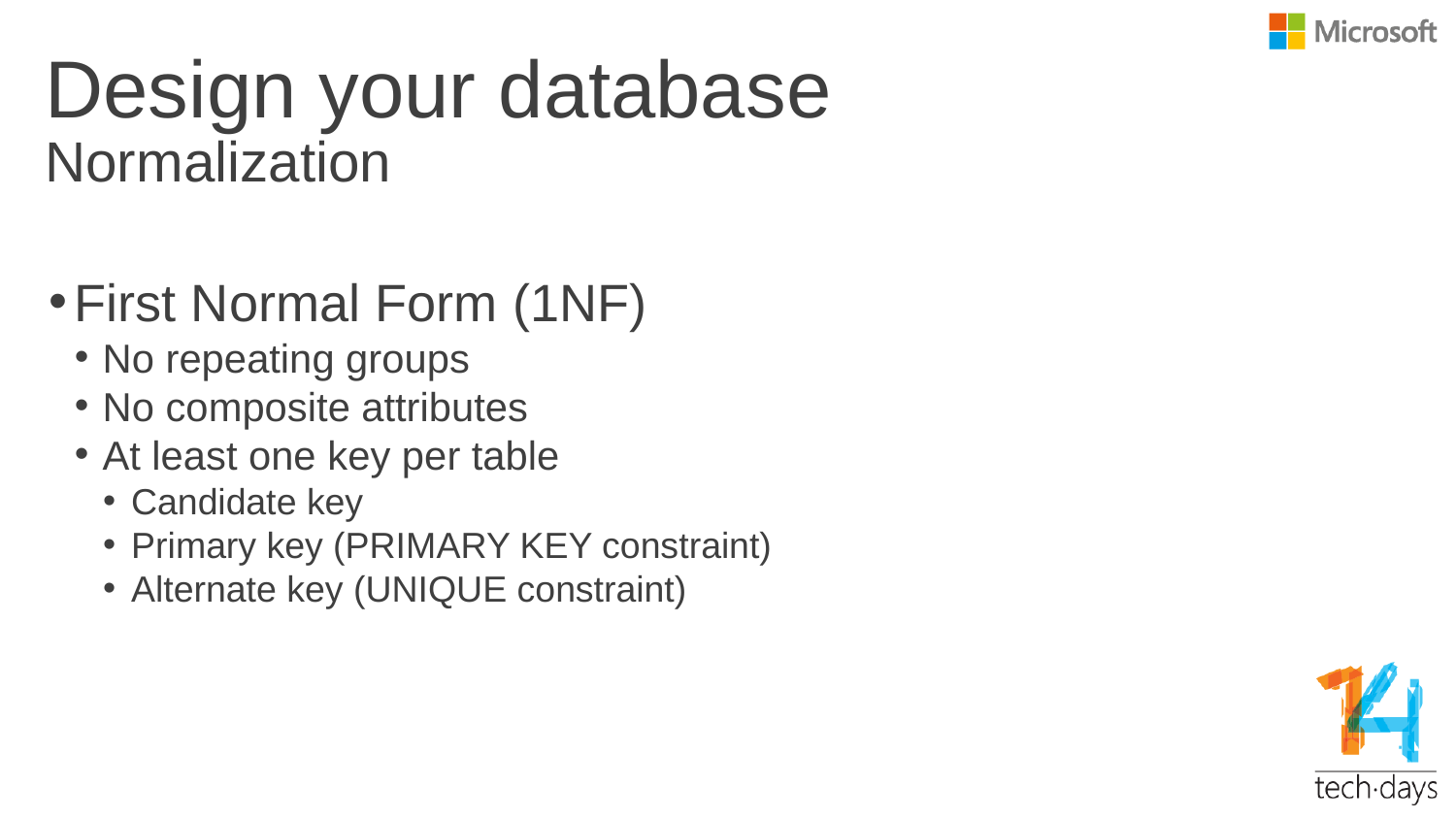

# Design your database
Normalization
First Normal Form (1NF)
No repeating groups
No composite attributes
At least one key per table
Candidate key
Primary key (PRIMARY KEY constraint)
Alternate key (UNIQUE constraint)